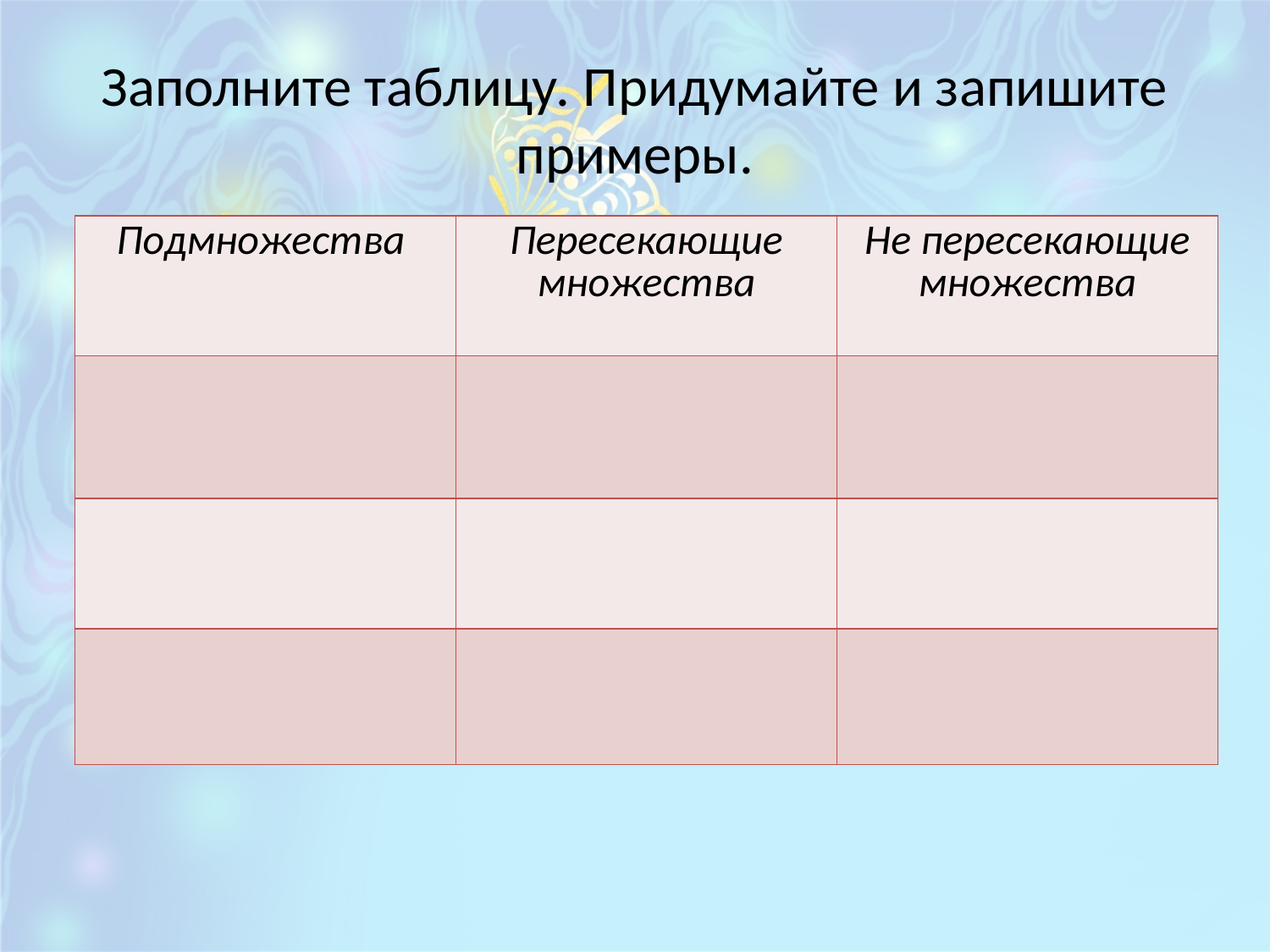

# Заполните таблицу. Придумайте и запишите примеры.
| Подмножества | Пересекающие множества | Не пересекающие множества |
| --- | --- | --- |
|  |  |  |
|  |  |  |
|  |  |  |